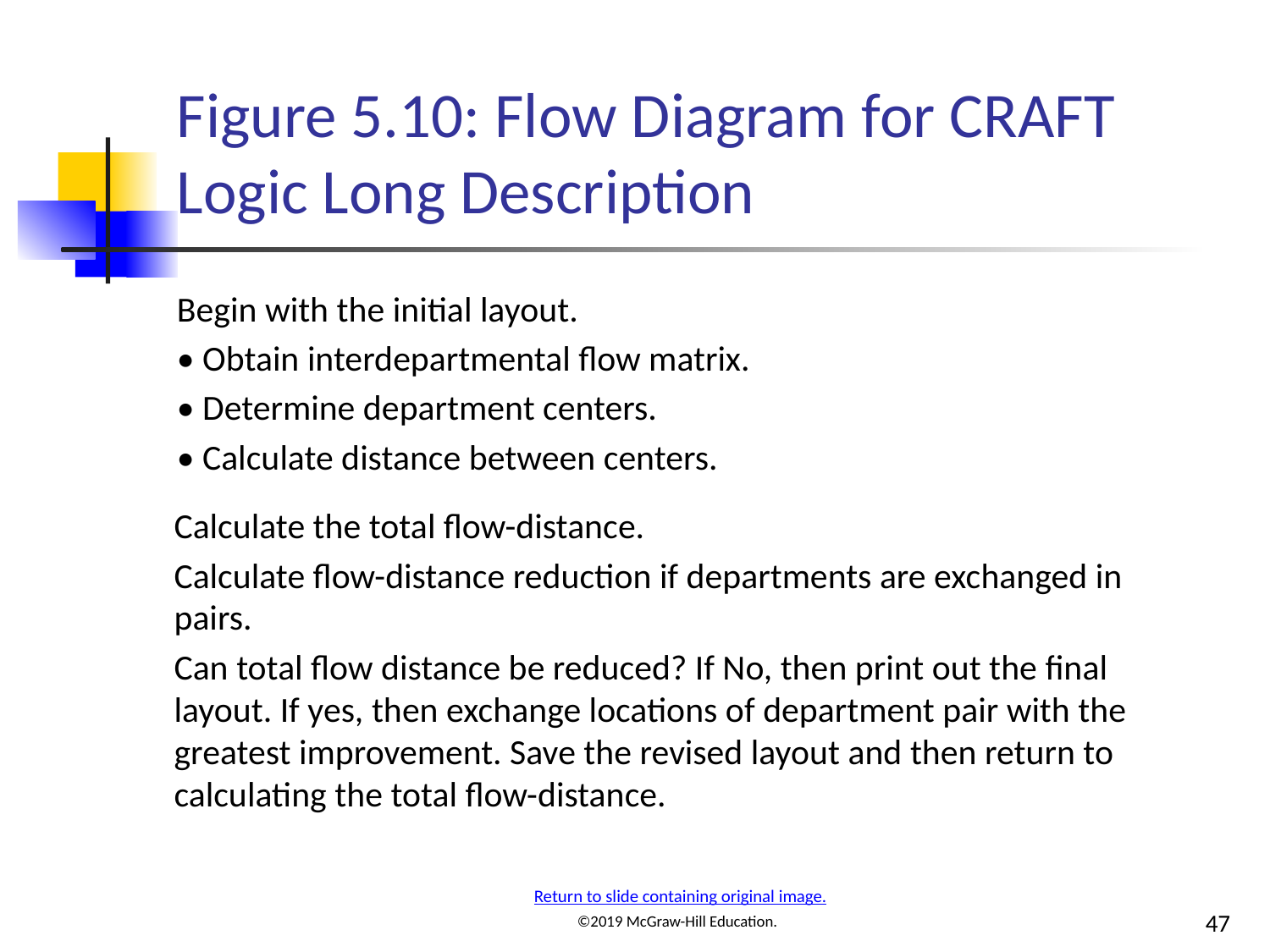

# Figure 5.10: Flow Diagram for CRAFT Logic Long Description
Begin with the initial layout.
• Obtain interdepartmental flow matrix.
• Determine department centers.
• Calculate distance between centers.
Calculate the total flow-distance.
Calculate flow-distance reduction if departments are exchanged in pairs.
Can total flow distance be reduced? If No, then print out the final layout. If yes, then exchange locations of department pair with the greatest improvement. Save the revised layout and then return to calculating the total flow-distance.
Return to slide containing original image.